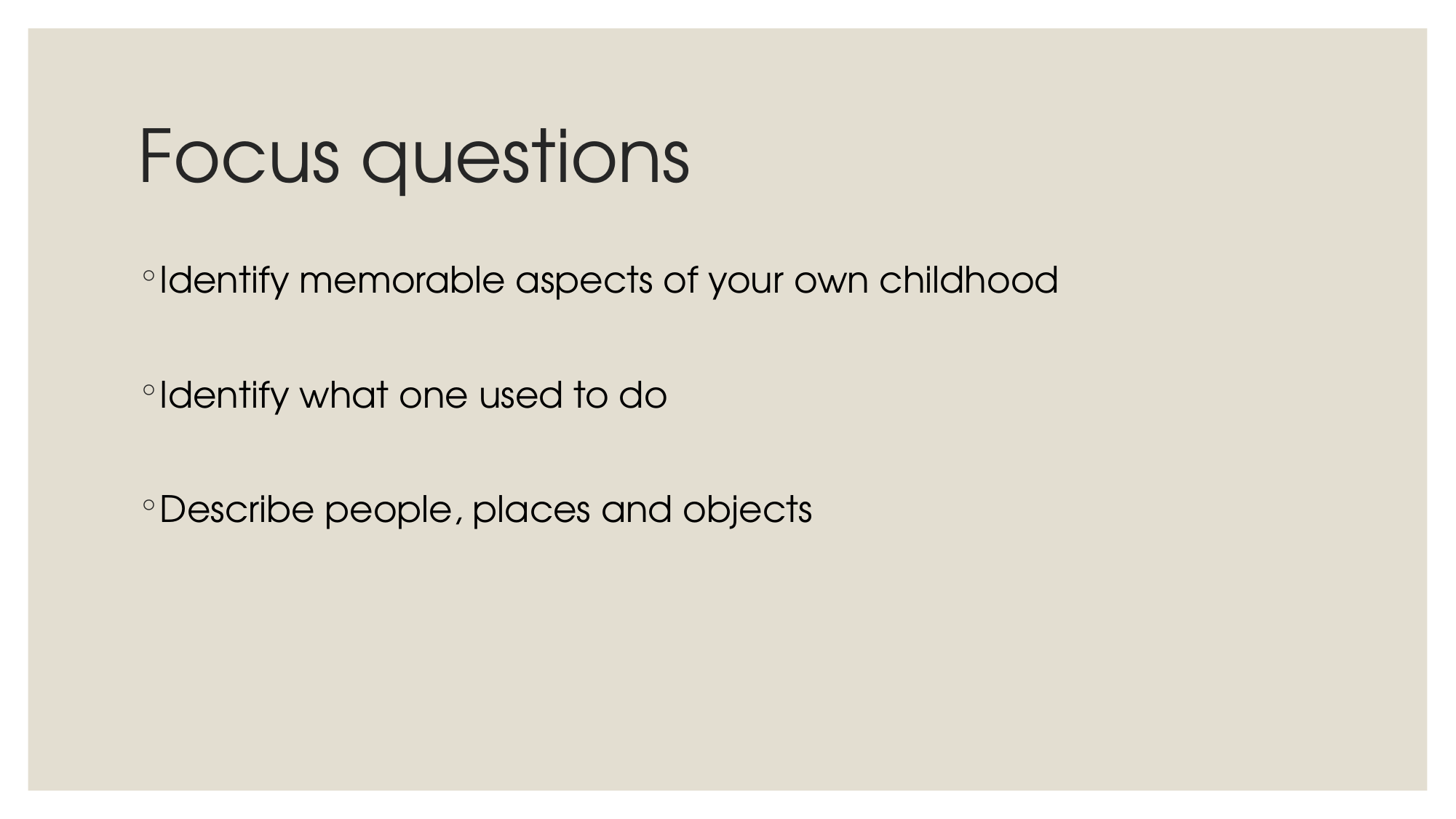

# Focus questions
Identify memorable aspects of your own childhood

Identify what one used to do

Describe people, places and objects